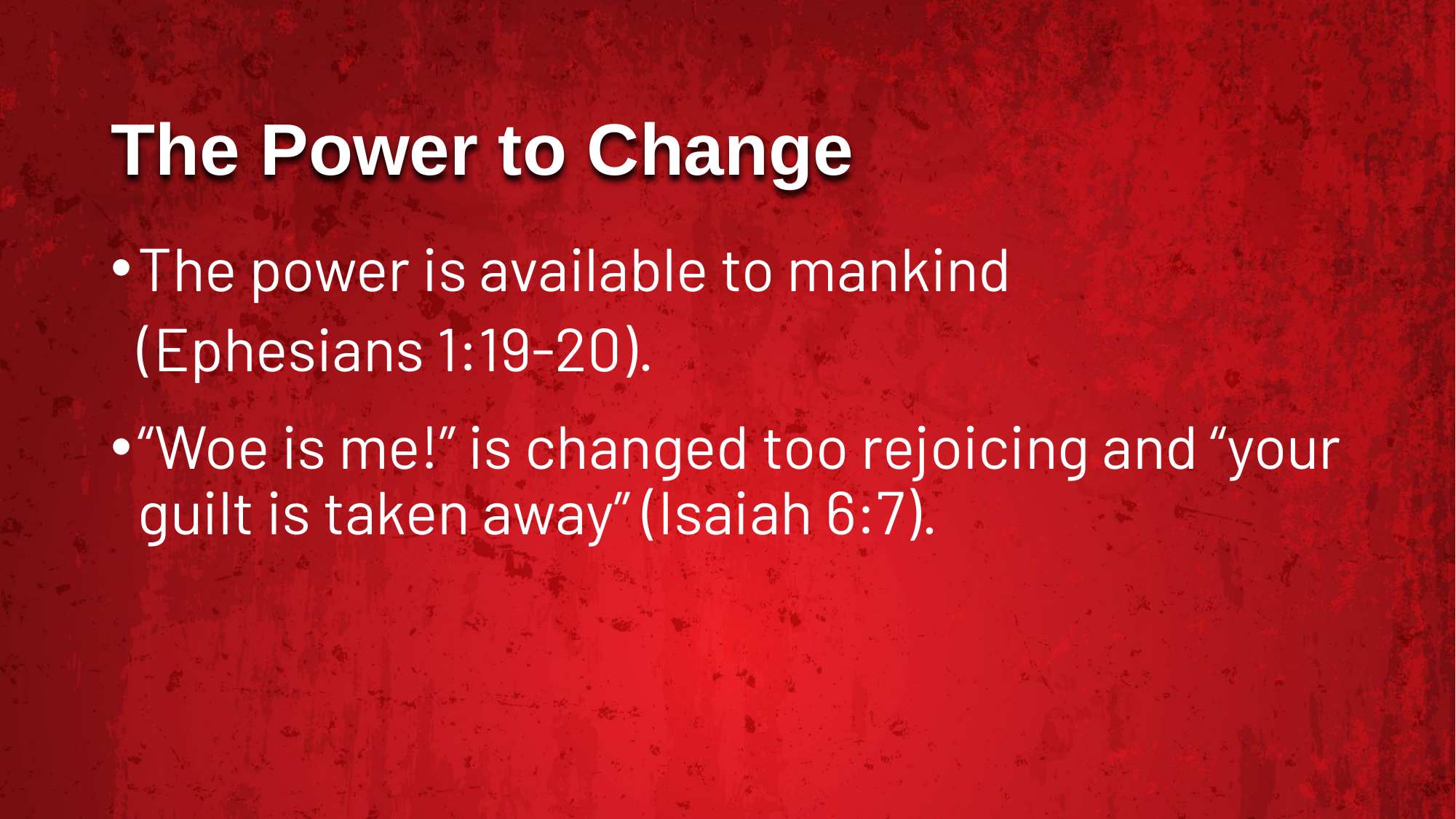

# The Power to Change
The power is available to mankind
(Ephesians 1:19-20).
“Woe is me!” is changed too rejoicing and “your guilt is taken away” (Isaiah 6:7).